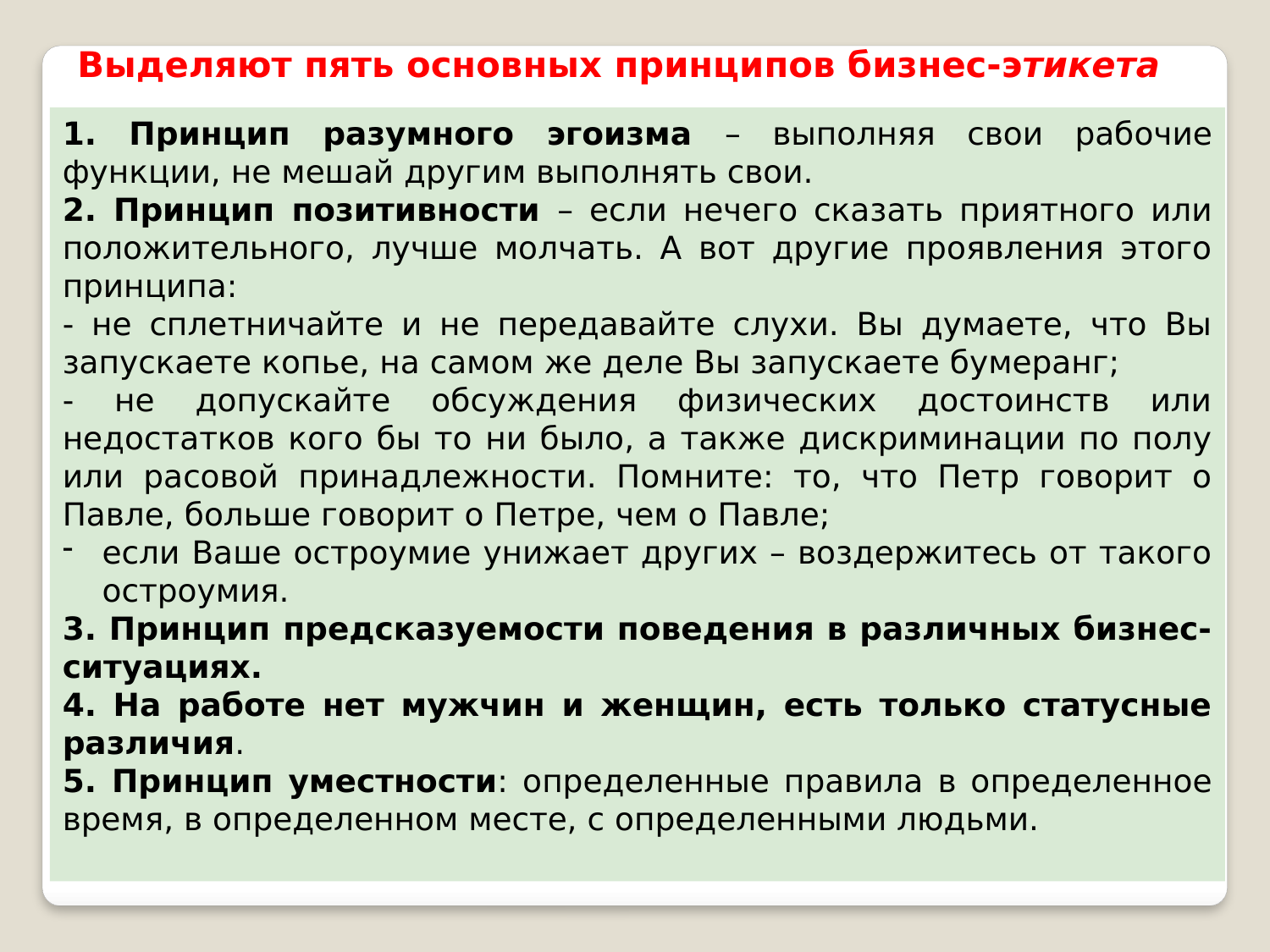

Выделяют пять основных принципов бизнес-этикета
1. Принцип разумного эгоизма – выполняя свои рабочие функции, не мешай другим выполнять свои.
2. Принцип позитивности – если нечего сказать приятного или положительного, лучше молчать. А вот другие проявления этого принципа:
- не сплетничайте и не передавайте слухи. Вы думаете, что Вы запускаете копье, на самом же деле Вы запускаете бумеранг;
- не допускайте обсуждения физических достоинств или недостатков кого бы то ни было, а также дискриминации по полу или расовой принадлежности. Помните: то, что Петр говорит о Павле, больше говорит о Петре, чем о Павле;
если Ваше остроумие унижает других – воздержитесь от такого остроумия.
3. Принцип предсказуемости поведения в различных бизнес-ситуациях.
4. На работе нет мужчин и женщин, есть только статусные различия.
5. Принцип уместности: определенные правила в определенное время, в определенном месте, с определенными людьми.